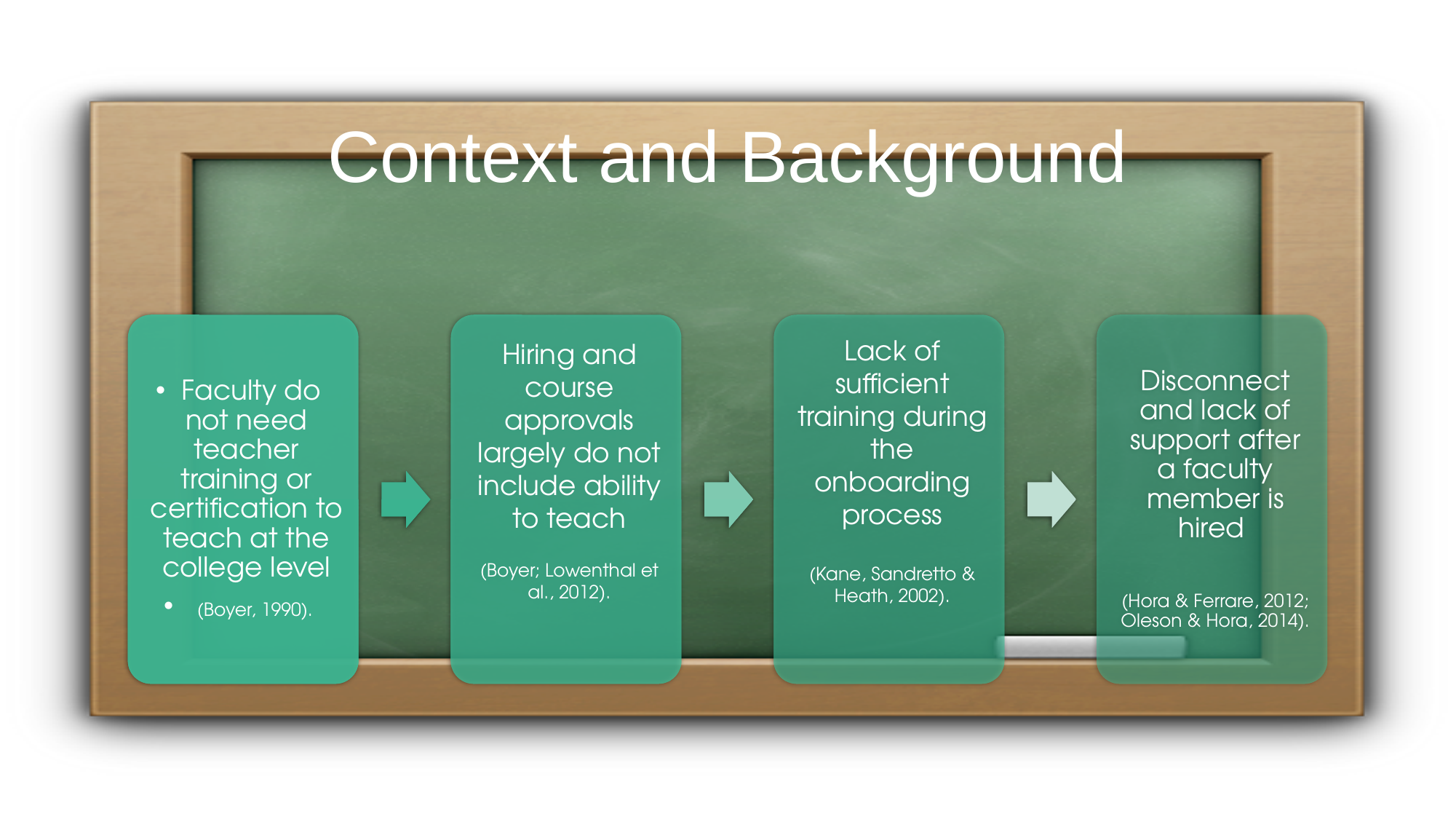

# Context and Background
Faculty do not need teacher training or certification to teach at the college level
 (Boyer, 1990).

Hiring and course approvals largely do not include ability to teach

(Boyer; Lowenthal et al., 2012).

Lack of sufficient training during the onboarding process

(Kane, Sandretto & Heath, 2002).

Disconnect and lack of support after a faculty member is hired

(Hora & Ferrare, 2012; Oleson & Hora, 2014).